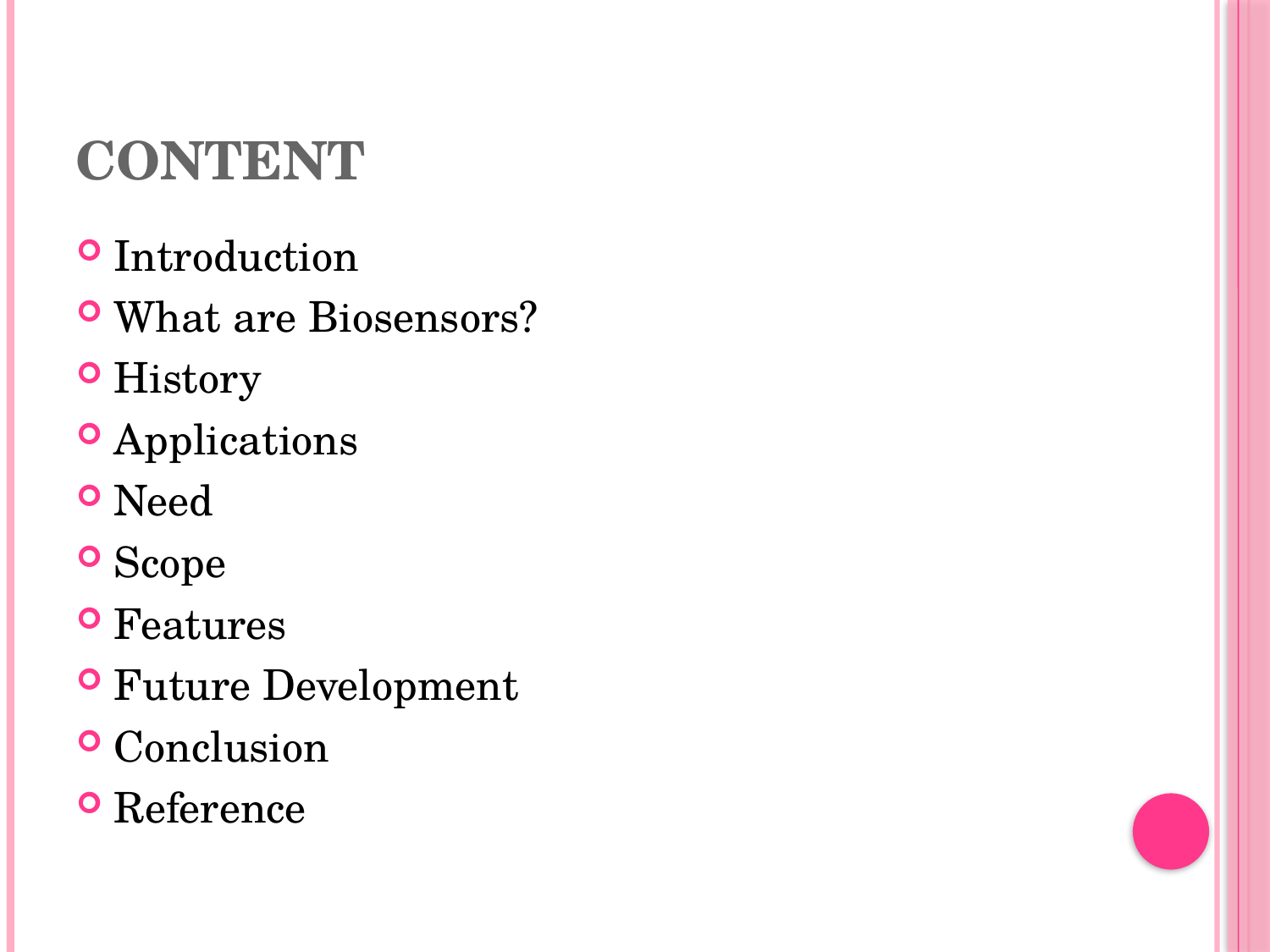

# Content
Introduction
What are Biosensors?
History
Applications
Need
Scope
Features
Future Development
Conclusion
Reference